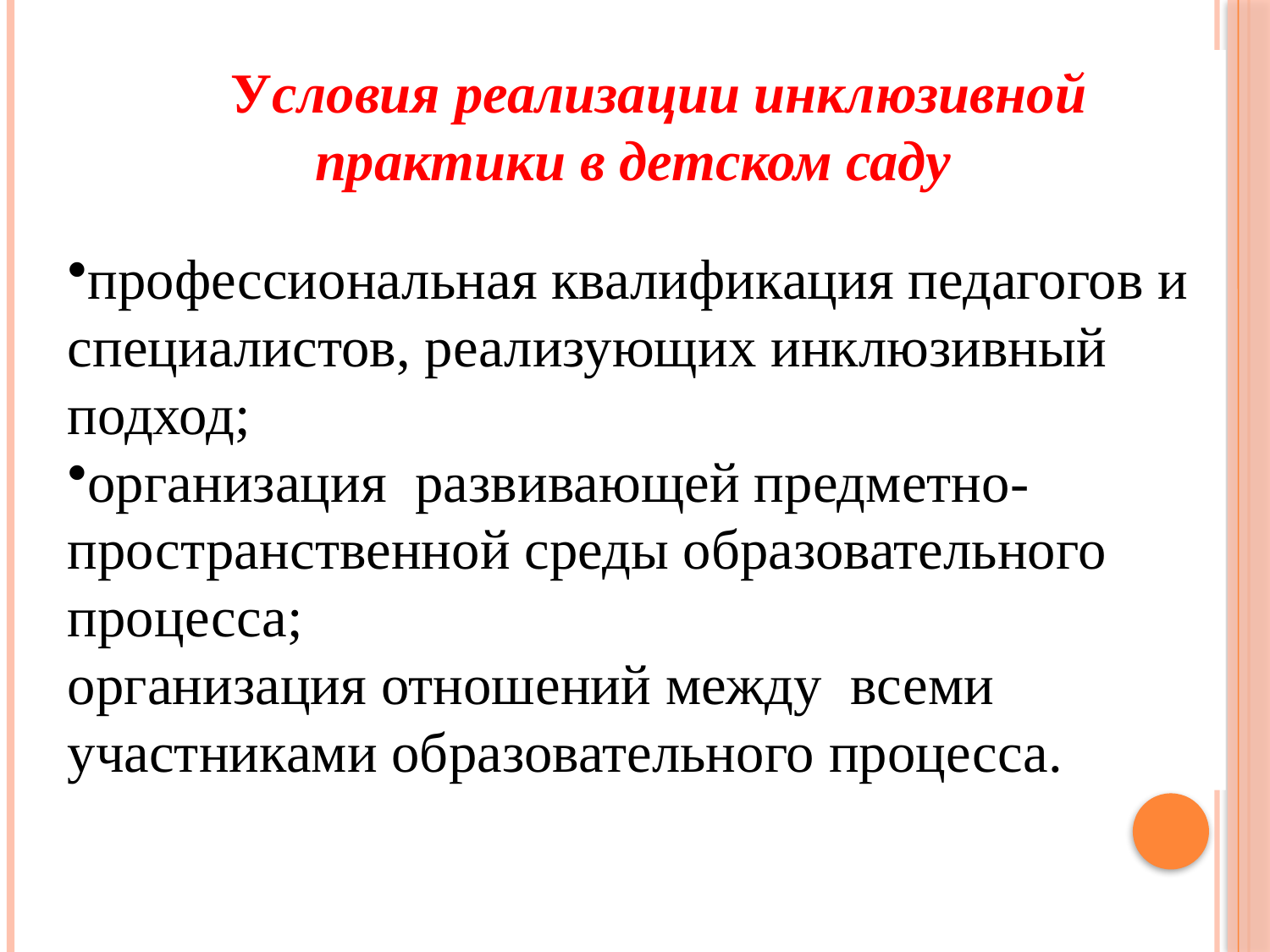

Условия реализации инклюзивной практики в детском саду

профессиональная квалификация педагогов и специалистов, реализующих инклюзивный подход;
организация  развивающей предметно-пространственной среды образовательного процесса;
организация отношений между  всеми участниками образовательного процесса.